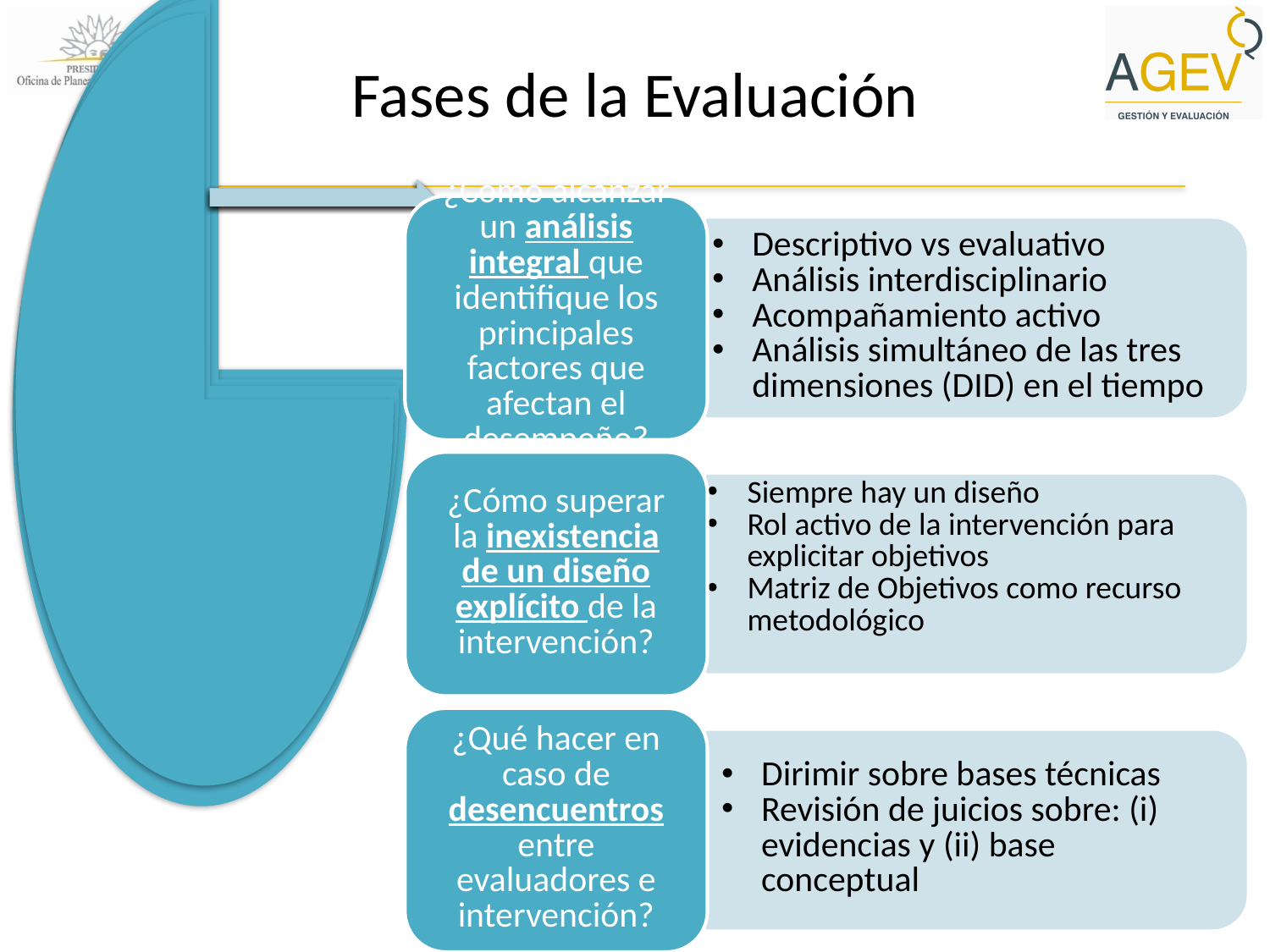

Implementa-ción
# Fases de la Evaluación
¿Cómo alcanzar un análisis integral que identifique los principales factores que afectan el desempeño?
Acompañamiento activo
Descriptivo vs evaluativo
Análisis interdisciplinario
Análisis simultáneo de las tres dimensiones (DID) en el tiempo
¿Cómo superar la inexistencia de un diseño explícito de la intervención?
Siempre hay un diseño
Rol activo de la intervención para explicitar objetivos
Matriz de Objetivos como recurso metodológico
¿Qué hacer en caso de desencuentros entre evaluadores e intervención?
Dirimir sobre bases técnicas
Revisión de juicios sobre: (i) evidencias y (ii) base conceptual